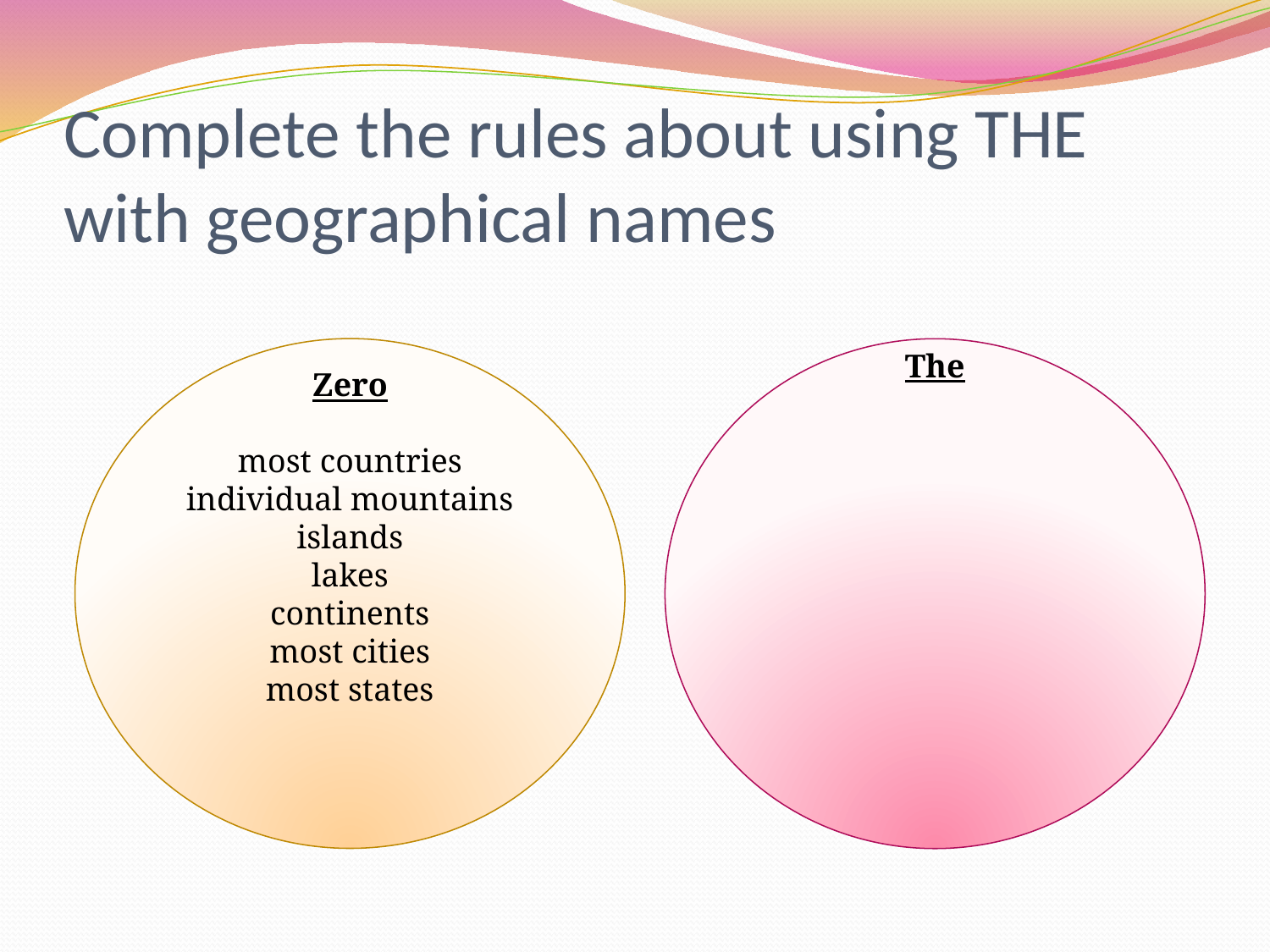

# Complete the rules about using THE with geographical names

Zero

most countries
individual mountains
islands
lakes
continents
most cities
most states

The